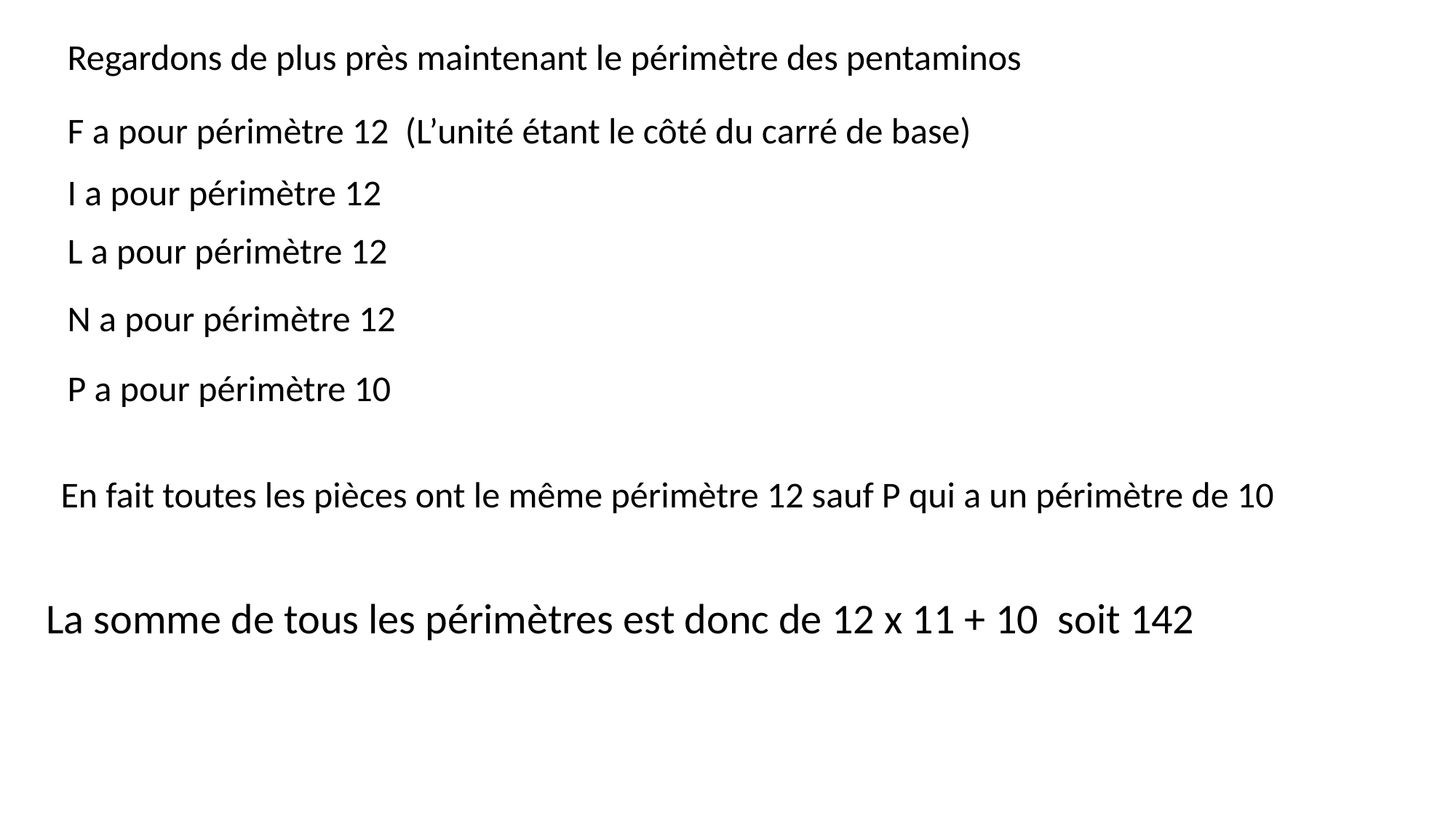

Regardons de plus près maintenant le périmètre des pentaminos
F a pour périmètre 12  (L’unité étant le côté du carré de base)
I a pour périmètre 12
L a pour périmètre 12
N a pour périmètre 12
P a pour périmètre 10
En fait toutes les pièces ont le même périmètre 12 sauf P qui a un périmètre de 10
La somme de tous les périmètres est donc de 12 x 11 + 10  soit 142